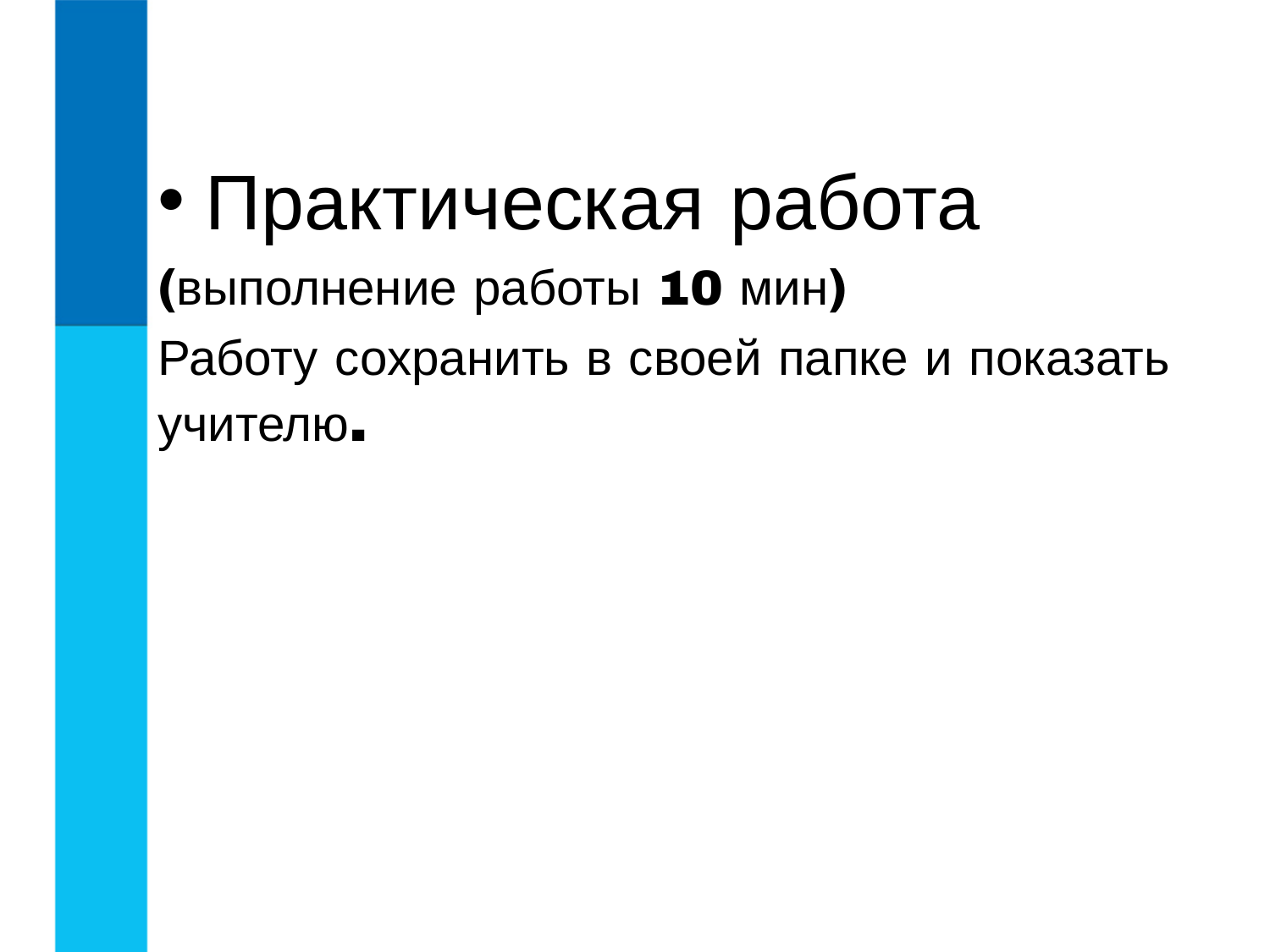

Практическая работа
(выполнение работы 10 мин)
Работу сохранить в своей папке и показать учителю.